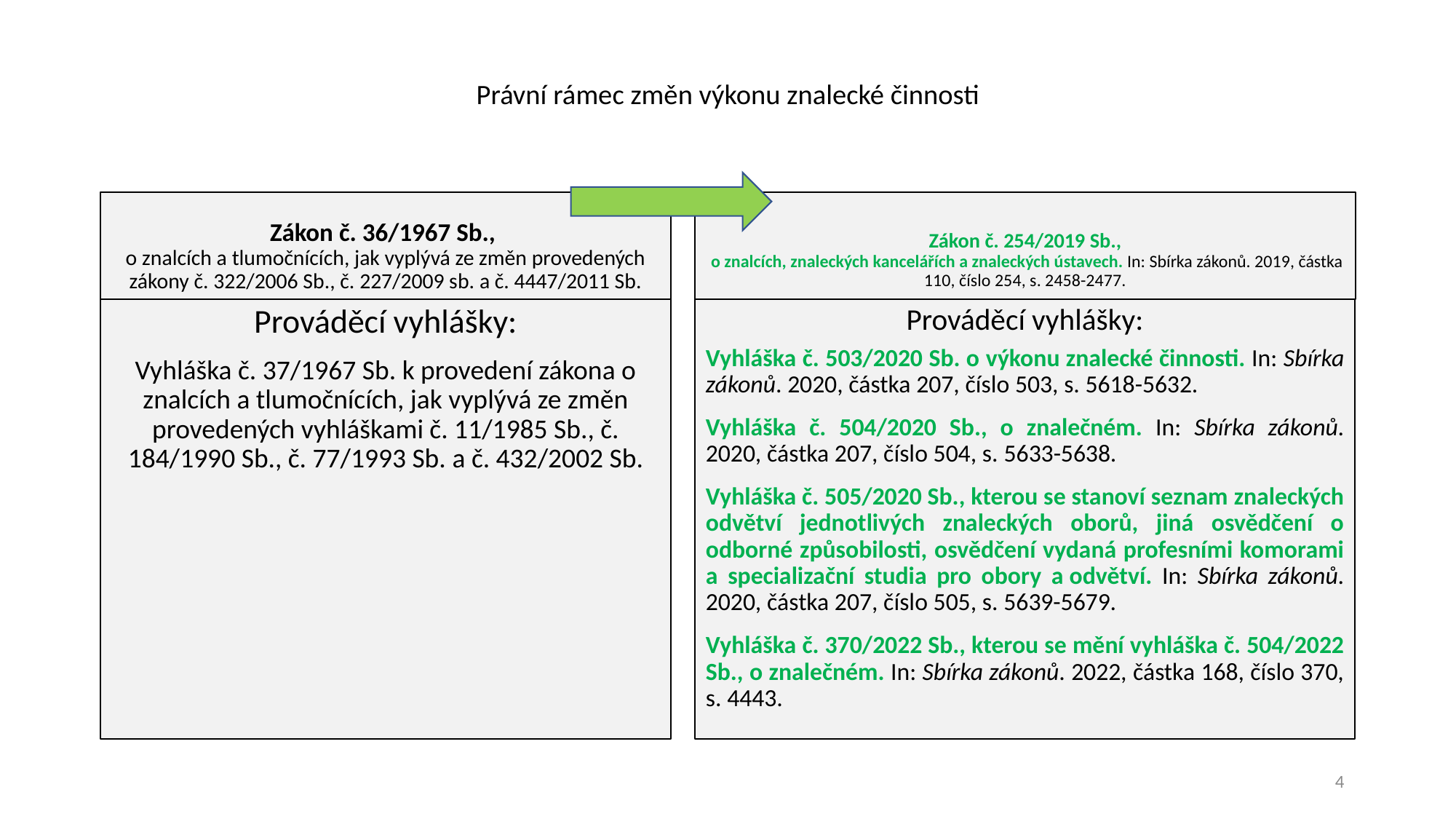

# Právní rámec změn výkonu znalecké činnosti

Zákon č. 36/1967 Sb.,
o znalcích a tlumočnících, jak vyplývá ze změn provedených zákony č. 322/2006 Sb., č. 227/2009 sb. a č. 4447/2011 Sb.

Zákon č. 254/2019 Sb.,
 o znalcích, znaleckých kancelářích a znaleckých ústavech. In: Sbírka zákonů. 2019, částka 110, číslo 254, s. 2458-2477.

Prováděcí vyhlášky:
Vyhláška č. 37/1967 Sb. k provedení zákona o znalcích a tlumočnících, jak vyplývá ze změn provedených vyhláškami č. 11/1985 Sb., č. 184/1990 Sb., č. 77/1993 Sb. a č. 432/2002 Sb.
Prováděcí vyhlášky:
Vyhláška č. 503/2020 Sb. o výkonu znalecké činnosti. In: Sbírka zákonů. 2020, částka 207, číslo 503, s. 5618-5632.
Vyhláška č. 504/2020 Sb., o znalečném. In: Sbírka zákonů. 2020, částka 207, číslo 504, s. 5633-5638.
Vyhláška č. 505/2020 Sb., kterou se stanoví seznam znaleckých odvětví jednotlivých znaleckých oborů, jiná osvědčení o odborné způsobilosti, osvědčení vydaná profesními komorami a specializační studia pro obory a odvětví. In: Sbírka zákonů. 2020, částka 207, číslo 505, s. 5639-5679.
Vyhláška č. 370/2022 Sb., kterou se mění vyhláška č. 504/2022 Sb., o znalečném. In: Sbírka zákonů. 2022, částka 168, číslo 370, s. 4443.

4